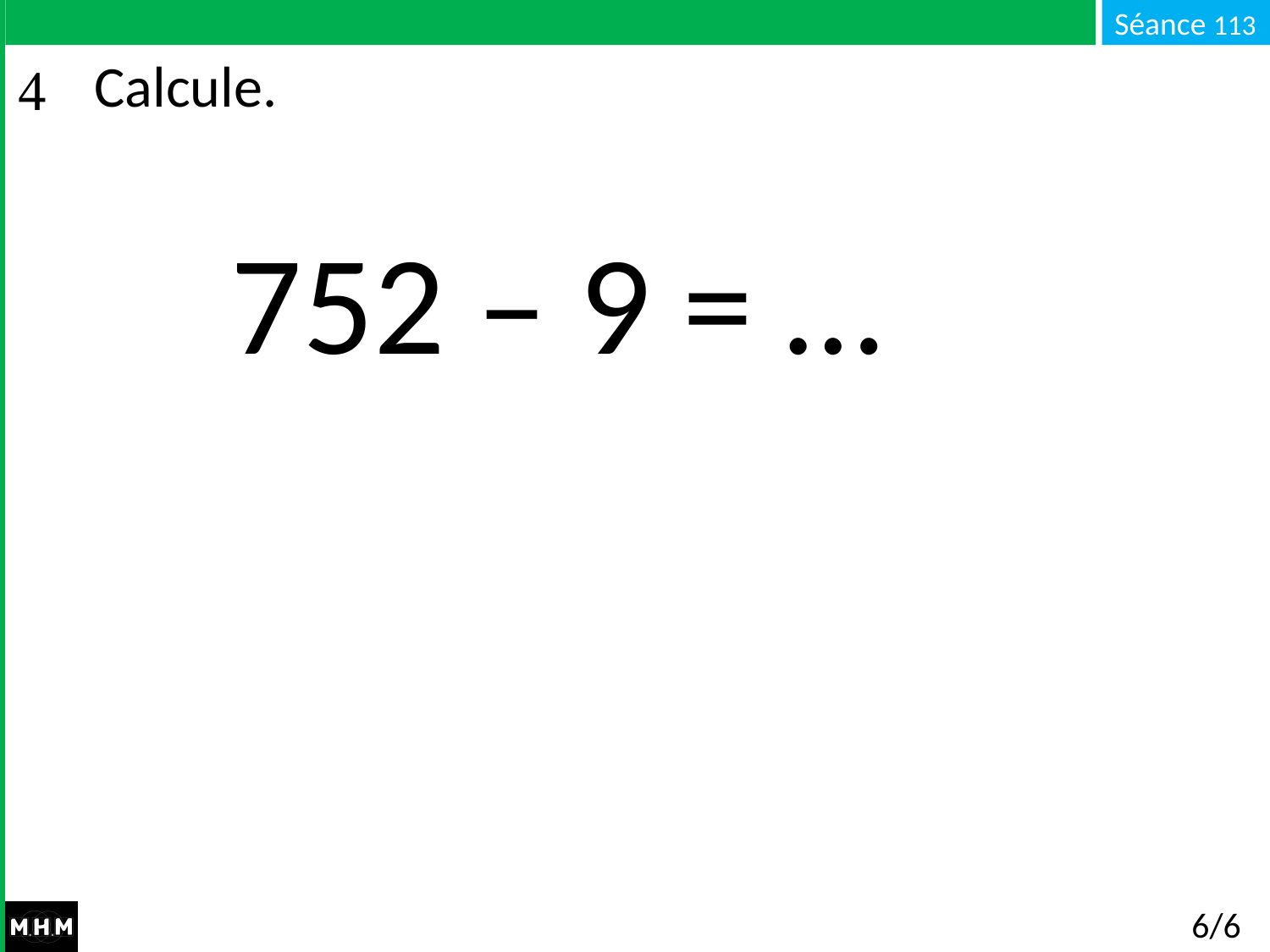

# Calcule.
752 – 9 = …
6/6